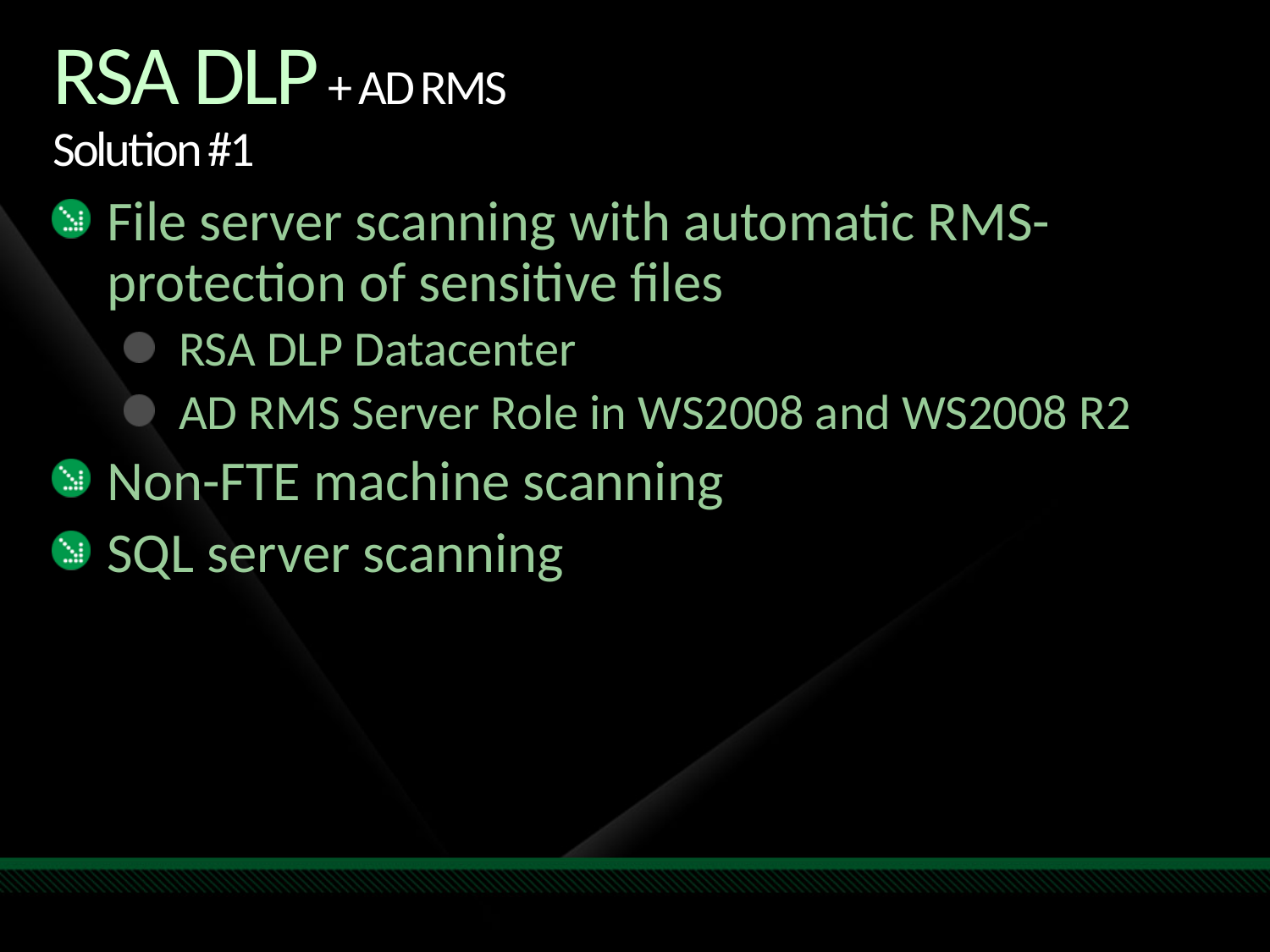

# RSA DLP + AD RMS Solution #1
File server scanning with automatic RMS-protection of sensitive files
RSA DLP Datacenter
AD RMS Server Role in WS2008 and WS2008 R2
Non-FTE machine scanning
SQL server scanning